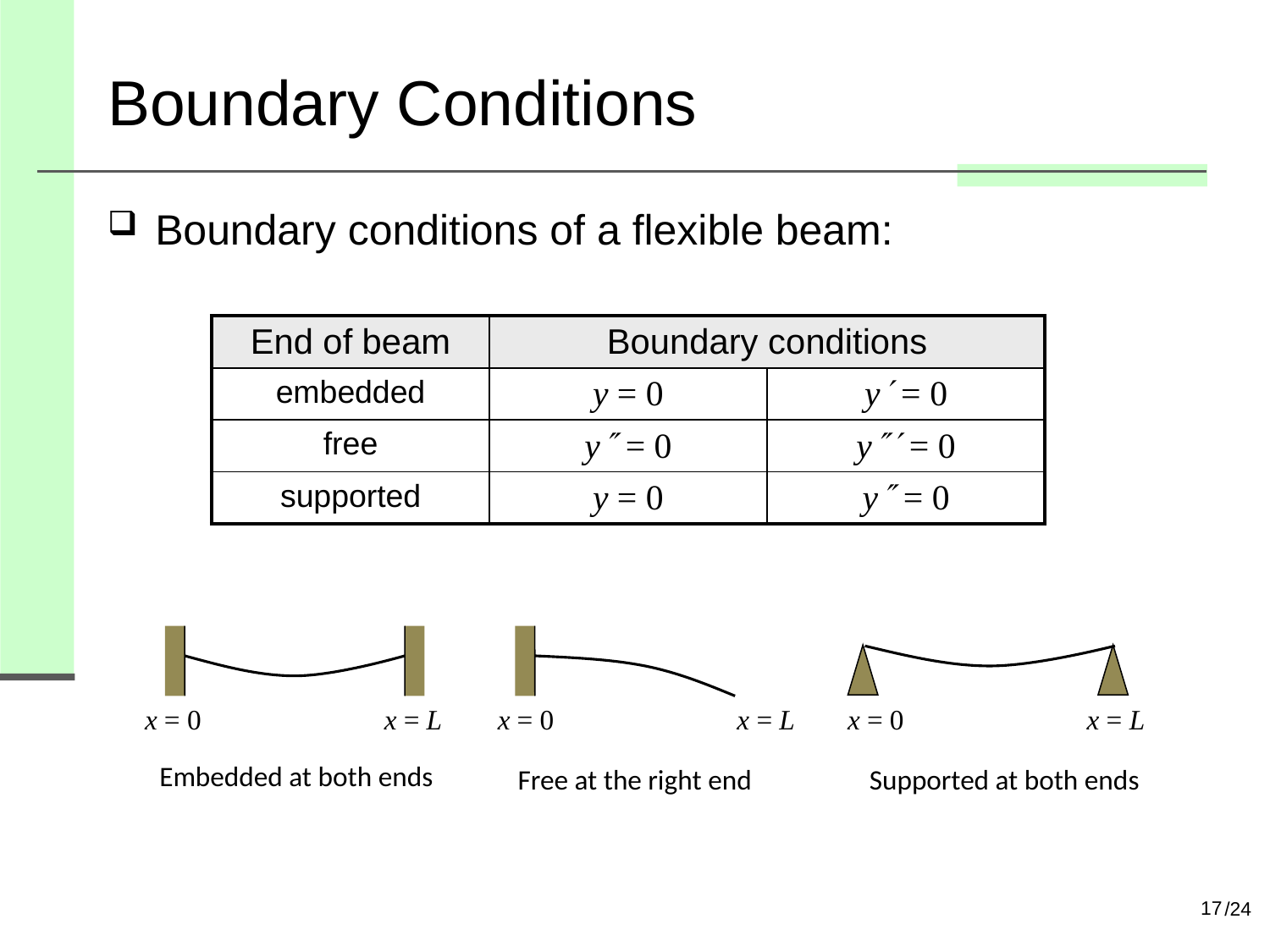

# Boundary Conditions
Boundary conditions of a flexible beam:
| End of beam | Boundary conditions |  |
| --- | --- | --- |
| embedded | y = 0 | y′ = 0 |
| free | y″ = 0 | y″′ = 0 |
| supported | y = 0 | y″ = 0 |

x = 0
x = L
x = 0
x = L
x = 0
x = L
Embedded at both ends
Free at the right end
Supported at both ends
17